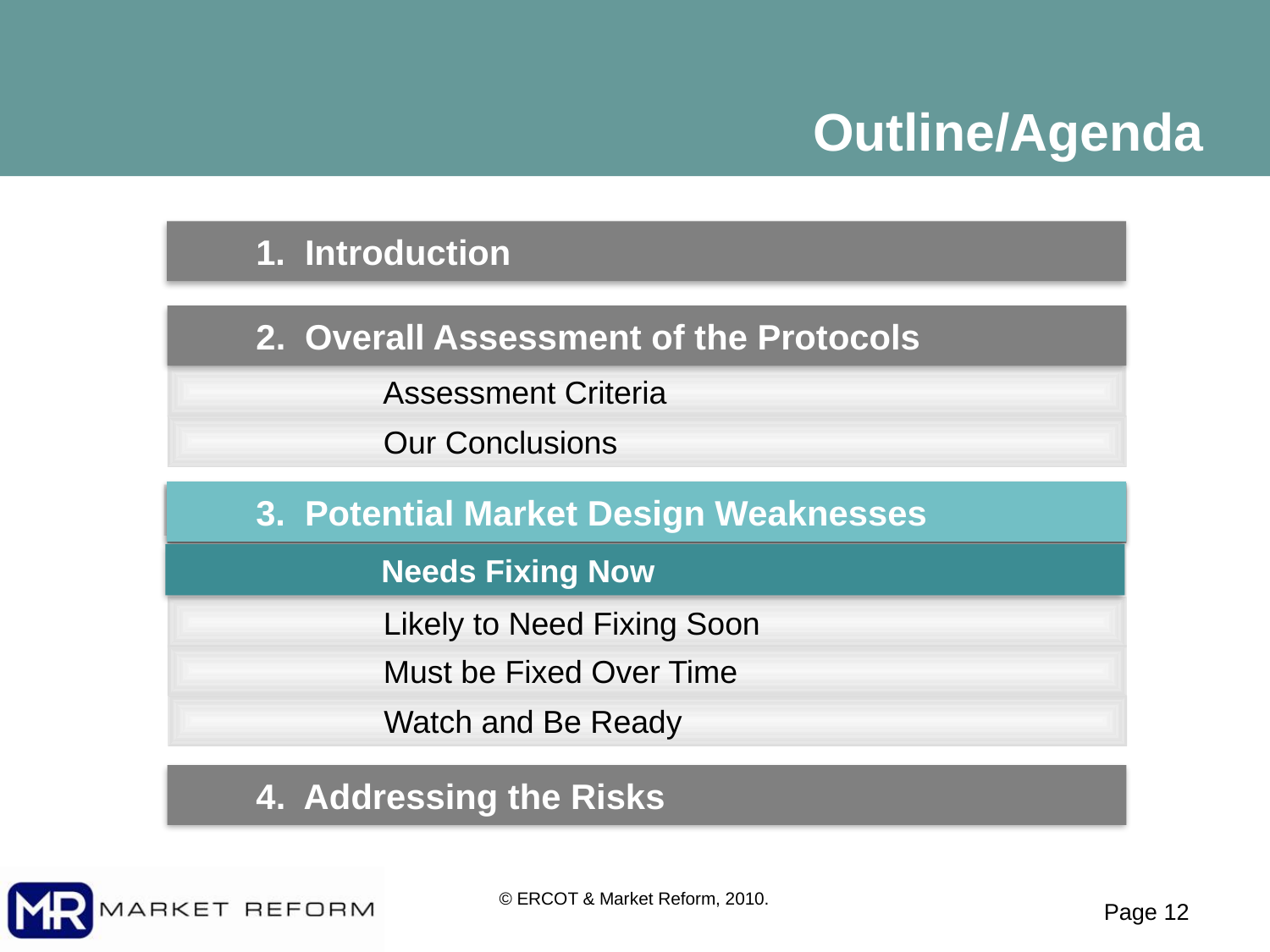

# Outline/Agenda
1.  Introduction
2.  Overall Assessment of the Protocols
	Assessment Criteria
	Our Conclusions
3.  Potential Market Design Weaknesses
3.  Potential Market Design Weaknesses
	Needs Fixing Now
	Needs Fixing Now
	Needs Fixing Now
	Likely to Need Fixing Soon
	Must be Fixed Over Time
	Watch and Be Ready
4.  Addressing the Risks
© ERCOT & Market Reform, 2010.
Page 12